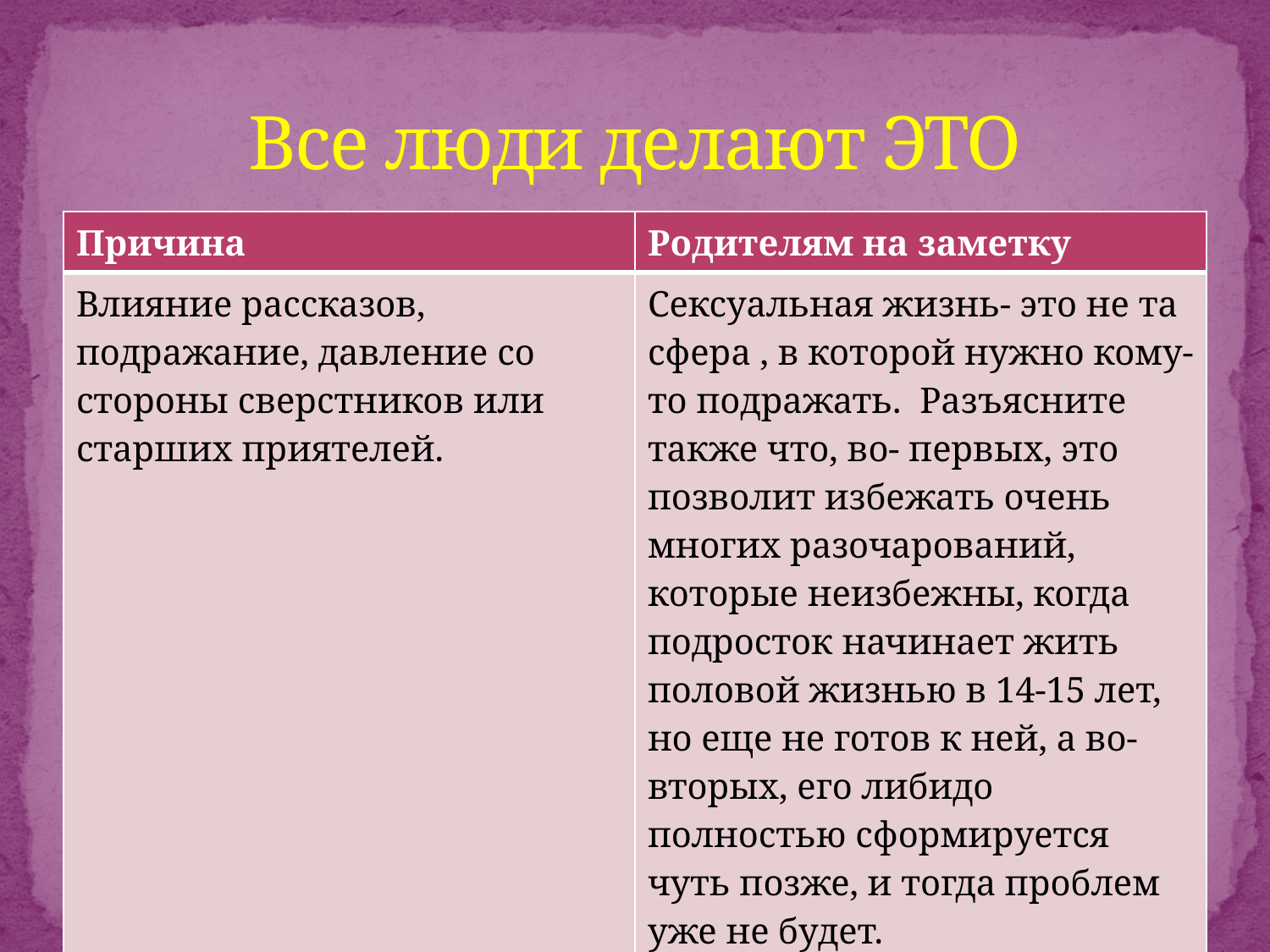

# Все люди делают ЭТО
| Причина | Родителям на заметку |
| --- | --- |
| Влияние рассказов, подражание, давление со стороны сверстников или старших приятелей. | Сексуальная жизнь- это не та сфера , в которой нужно кому- то подражать. Разъясните также что, во- первых, это позволит избежать очень многих разочарований, которые неизбежны, когда подросток начинает жить половой жизнью в 14-15 лет, но еще не готов к ней, а во- вторых, его либидо полностью сформируется чуть позже, и тогда проблем уже не будет. |